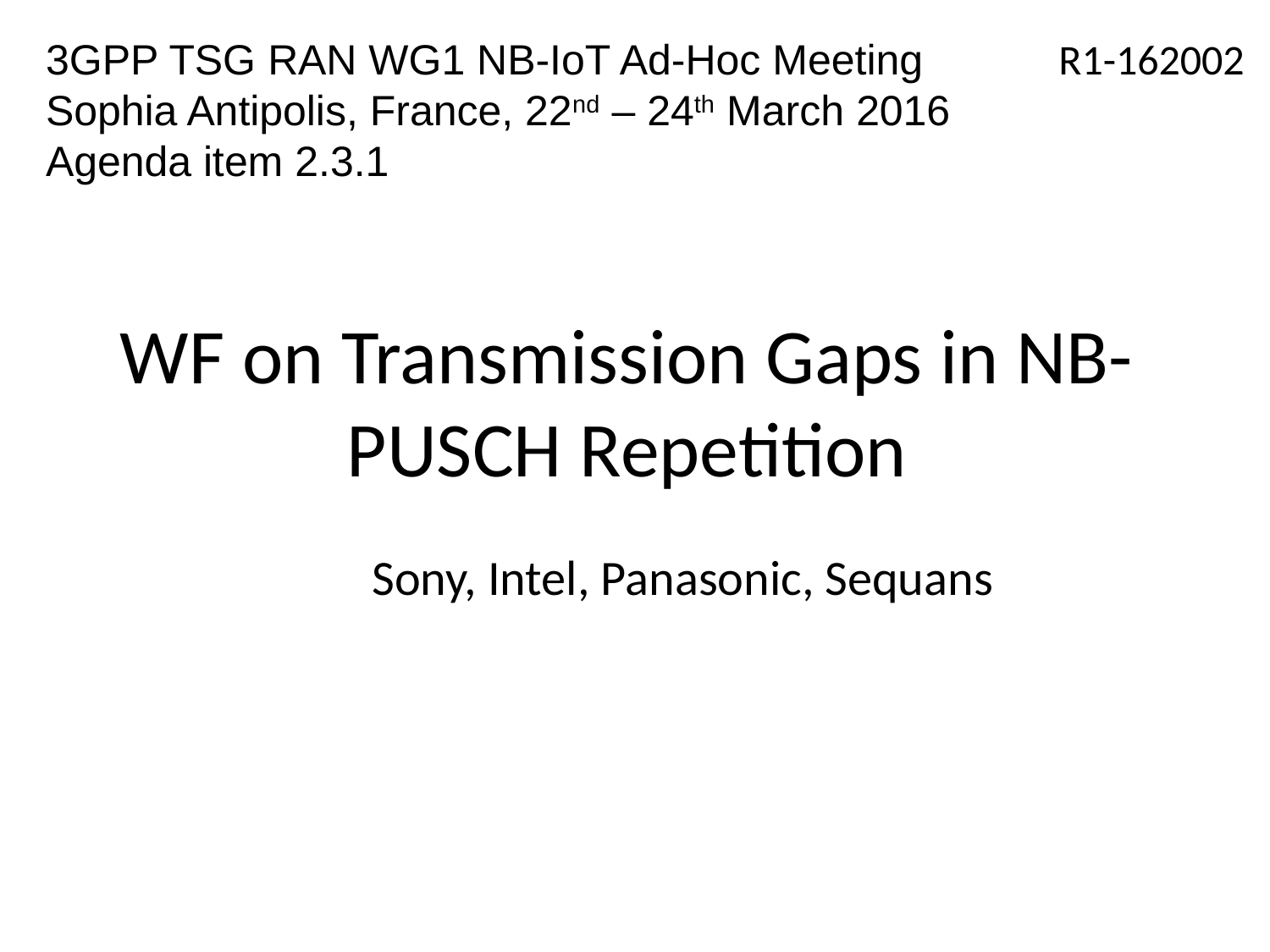

3GPP TSG RAN WG1 NB-IoT Ad-Hoc Meeting
Sophia Antipolis, France, 22nd – 24th March 2016
Agenda item 2.3.1
R1-162002
# WF on Transmission Gaps in NB-PUSCH Repetition
Sony, Intel, Panasonic, Sequans